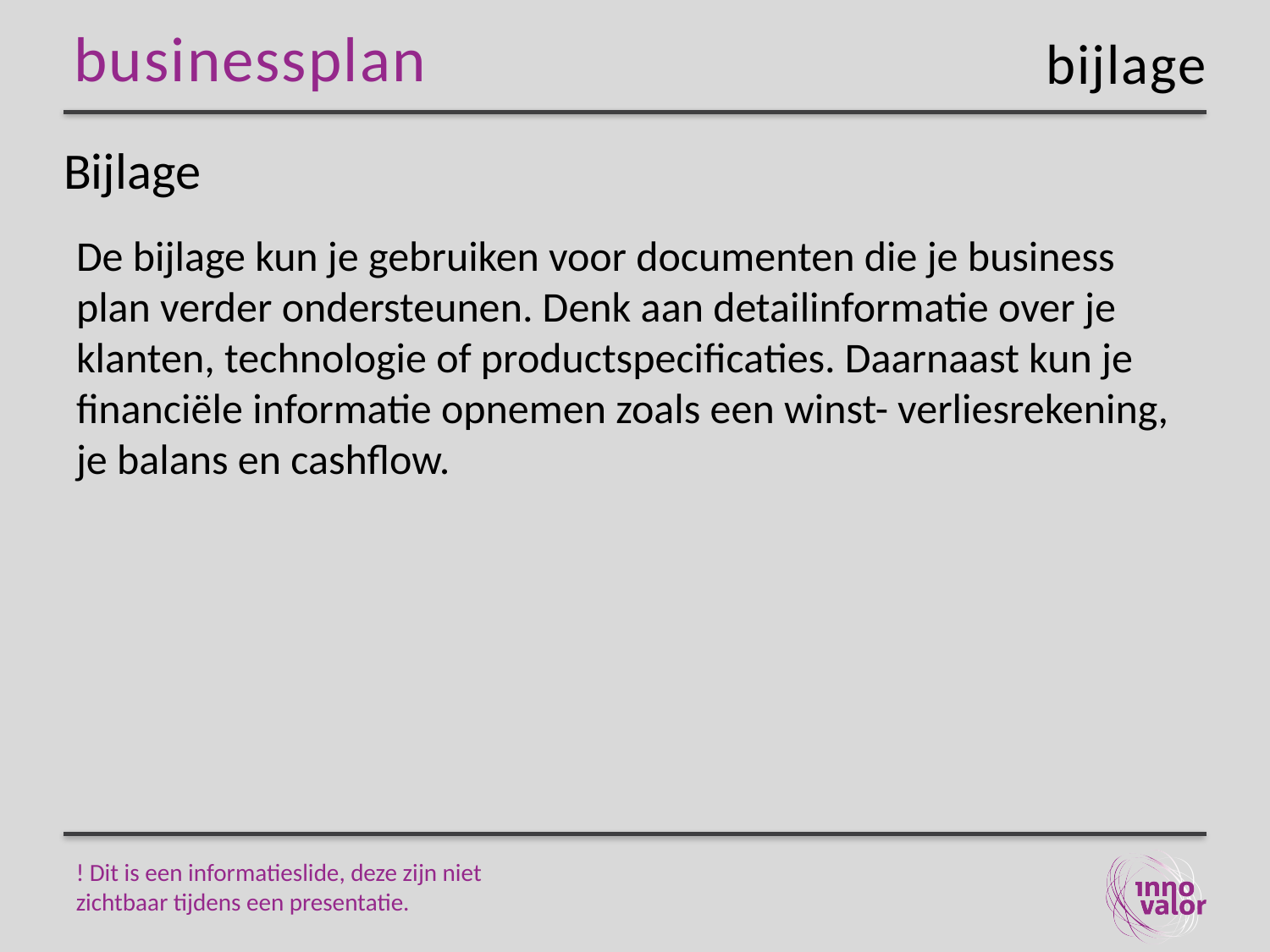

bijlage
# Bijlage
De bijlage kun je gebruiken voor documenten die je business plan verder ondersteunen. Denk aan detailinformatie over je klanten, technologie of productspecificaties. Daarnaast kun je financiële informatie opnemen zoals een winst- verliesrekening, je balans en cashflow.
! Dit is een informatieslide, deze zijn niet zichtbaar tijdens een presentatie.